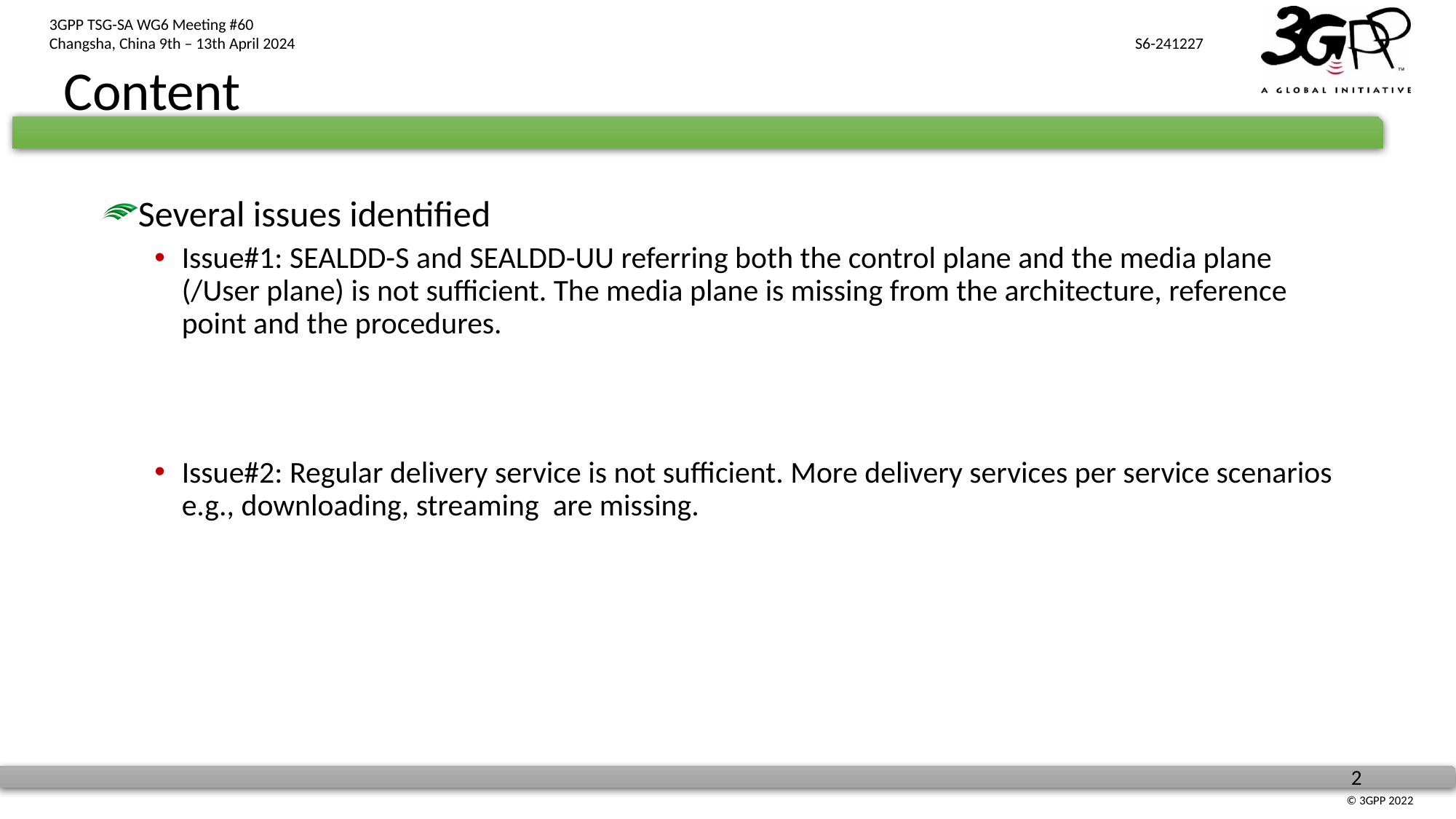

# Content
Several issues identified
Issue#1: SEALDD-S and SEALDD-UU referring both the control plane and the media plane (/User plane) is not sufficient. The media plane is missing from the architecture, reference point and the procedures.

Issue#2: Regular delivery service is not sufficient. More delivery services per service scenarios e.g., downloading, streaming  are missing.